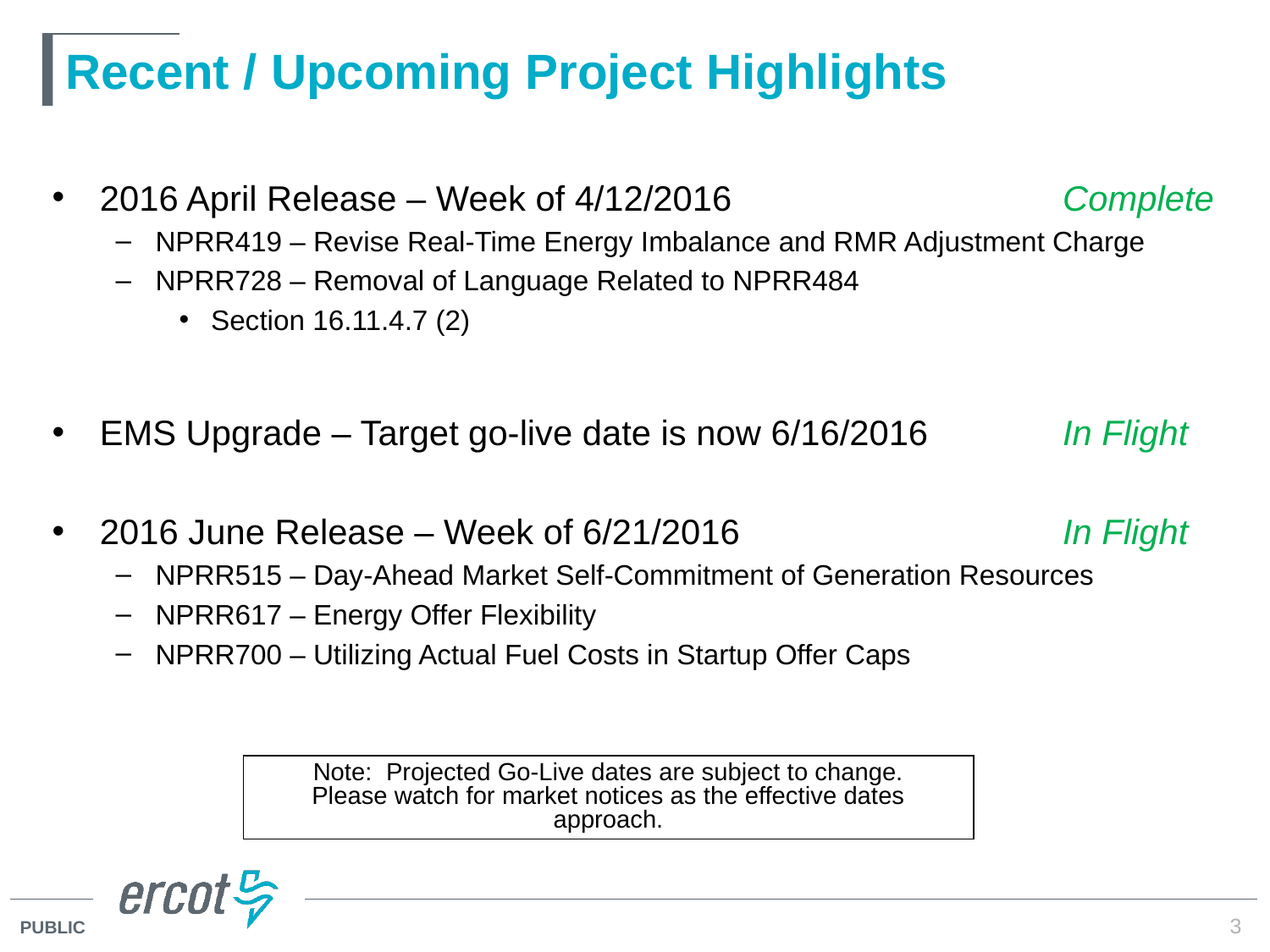

# Recent / Upcoming Project Highlights
2016 April Release – Week of 4/12/2016	 Complete
NPRR419 – Revise Real-Time Energy Imbalance and RMR Adjustment Charge
NPRR728 – Removal of Language Related to NPRR484
Section 16.11.4.7 (2)

EMS Upgrade – Target go-live date is now 6/16/2016	 In Flight

2016 June Release – Week of 6/21/2016	 In Flight
NPRR515 – Day-Ahead Market Self-Commitment of Generation Resources
NPRR617 – Energy Offer Flexibility
NPRR700 – Utilizing Actual Fuel Costs in Startup Offer Caps
Note:  Projected Go-Live dates are subject to change.
Please watch for market notices as the effective dates approach.
3